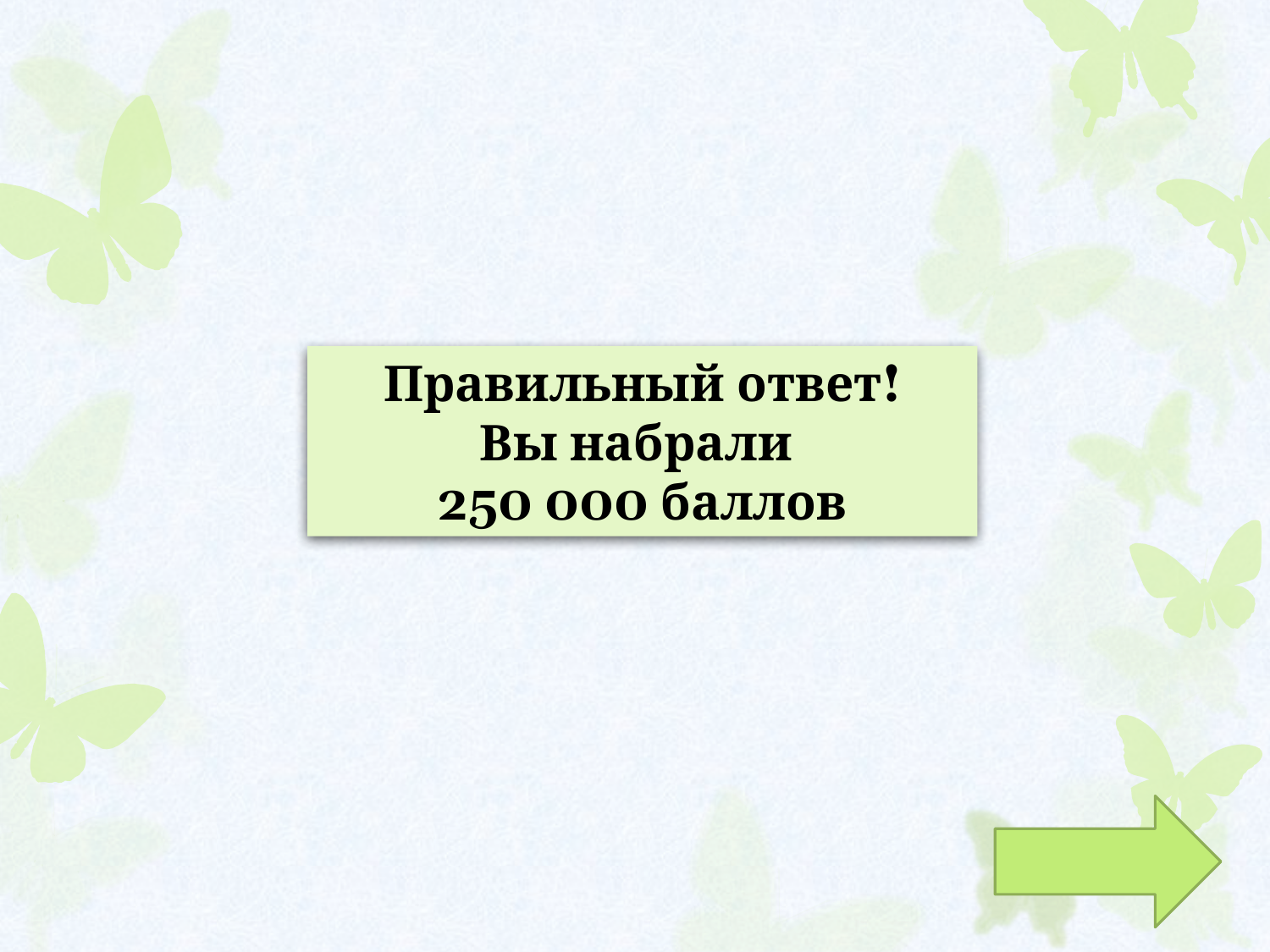

Правильный ответ!
Вы набрали
250 000 баллов